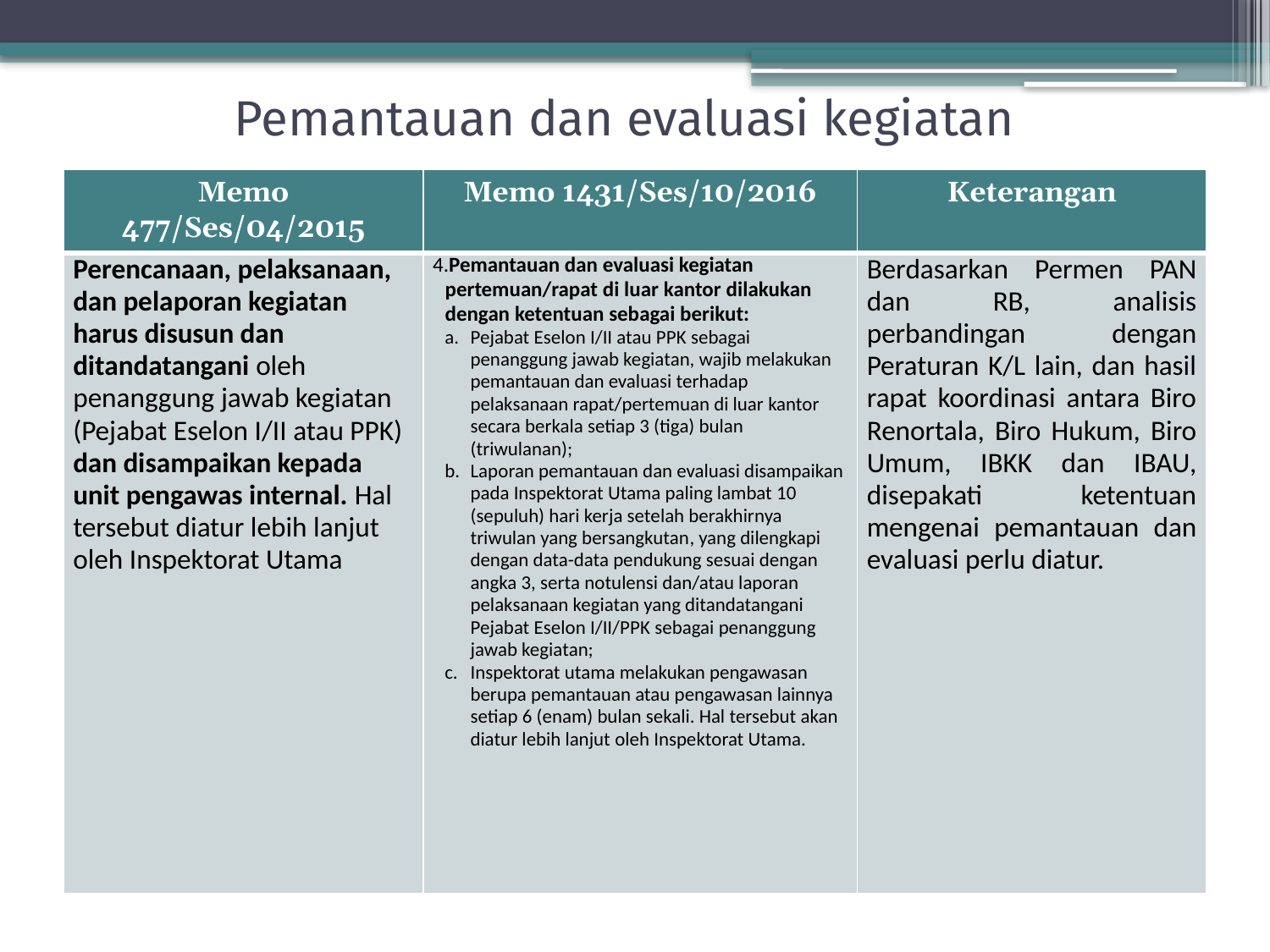

# Pemantauan dan evaluasi kegiatan
| Memo 477/Ses/04/2015 | Memo 1431/Ses/10/2016 | Keterangan |
| --- | --- | --- |
| Perencanaan, pelaksanaan, dan pelaporan kegiatan harus disusun dan ditandatangani oleh penanggung jawab kegiatan (Pejabat Eselon I/II atau PPK) dan disampaikan kepada unit pengawas internal. Hal tersebut diatur lebih lanjut oleh Inspektorat Utama | 4.Pemantauan dan evaluasi kegiatan pertemuan/rapat di luar kantor dilakukan dengan ketentuan sebagai berikut: Pejabat Eselon I/II atau PPK sebagai penanggung jawab kegiatan, wajib melakukan pemantauan dan evaluasi terhadap pelaksanaan rapat/pertemuan di luar kantor secara berkala setiap 3 (tiga) bulan (triwulanan); Laporan pemantauan dan evaluasi disampaikan pada Inspektorat Utama paling lambat 10 (sepuluh) hari kerja setelah berakhirnya triwulan yang bersangkutan, yang dilengkapi dengan data-data pendukung sesuai dengan angka 3, serta notulensi dan/atau laporan pelaksanaan kegiatan yang ditandatangani Pejabat Eselon I/II/PPK sebagai penanggung jawab kegiatan; Inspektorat utama melakukan pengawasan berupa pemantauan atau pengawasan lainnya setiap 6 (enam) bulan sekali. Hal tersebut akan diatur lebih lanjut oleh Inspektorat Utama. | Berdasarkan Permen PAN dan RB, analisis perbandingan dengan Peraturan K/L lain, dan hasil rapat koordinasi antara Biro Renortala, Biro Hukum, Biro Umum, IBKK dan IBAU, disepakati ketentuan mengenai pemantauan dan evaluasi perlu diatur. |